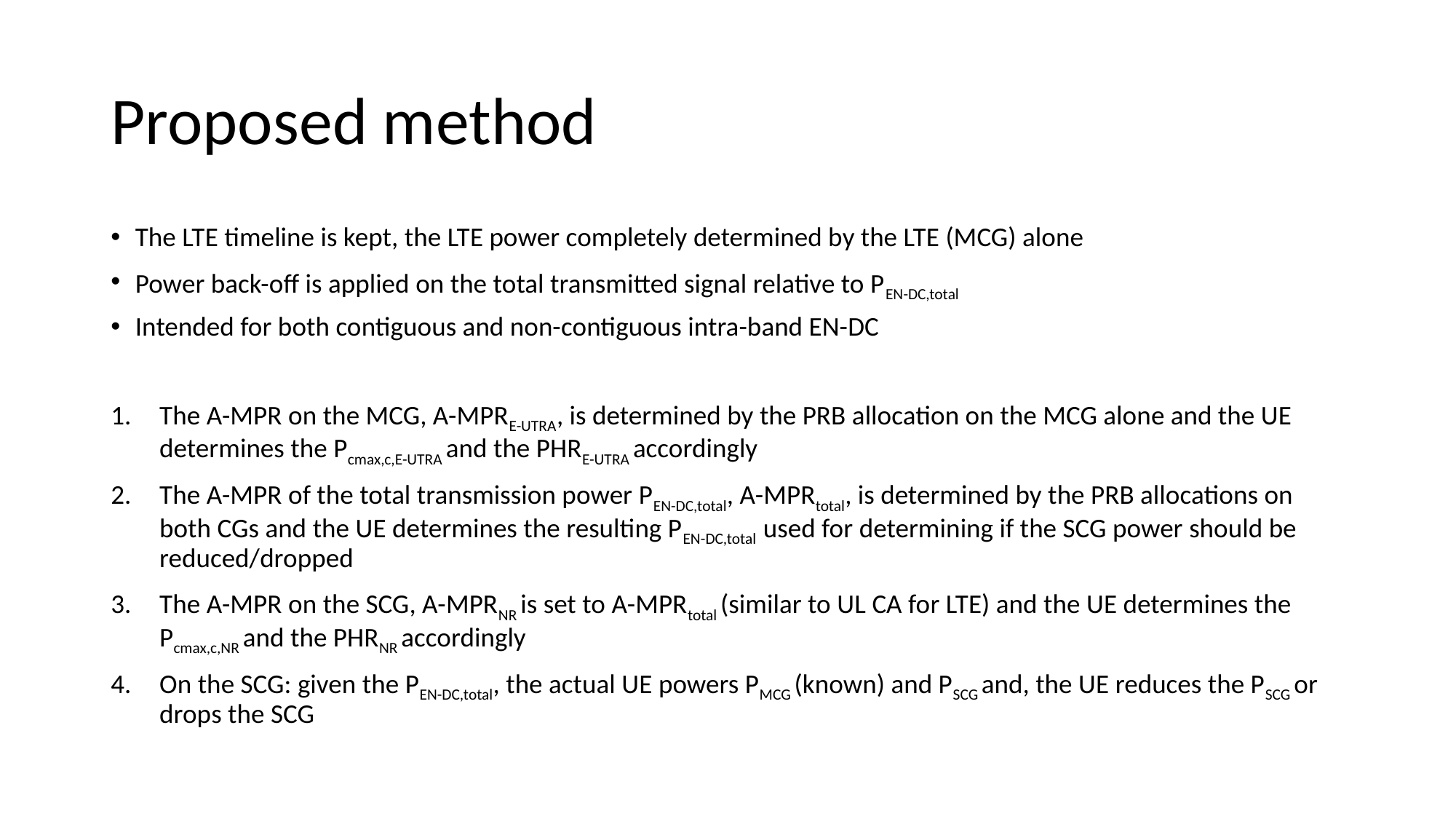

# Proposed method
The LTE timeline is kept, the LTE power completely determined by the LTE (MCG) alone
Power back-off is applied on the total transmitted signal relative to PEN-DC,total
Intended for both contiguous and non-contiguous intra-band EN-DC

The A-MPR on the MCG, A-MPRE-UTRA, is determined by the PRB allocation on the MCG alone and the UE determines the Pcmax,c,E-UTRA and the PHRE-UTRA accordingly
The A-MPR of the total transmission power PEN-DC,total, A-MPRtotal, is determined by the PRB allocations on both CGs and the UE determines the resulting PEN-DC,total  used for determining if the SCG power should be reduced/dropped
The A-MPR on the SCG, A-MPRNR is set to A-MPRtotal (similar to UL CA for LTE) and the UE determines the Pcmax,c,NR and the PHRNR accordingly
On the SCG: given the PEN-DC,total, the actual UE powers PMCG (known) and PSCG and, the UE reduces the PSCG or drops the SCG